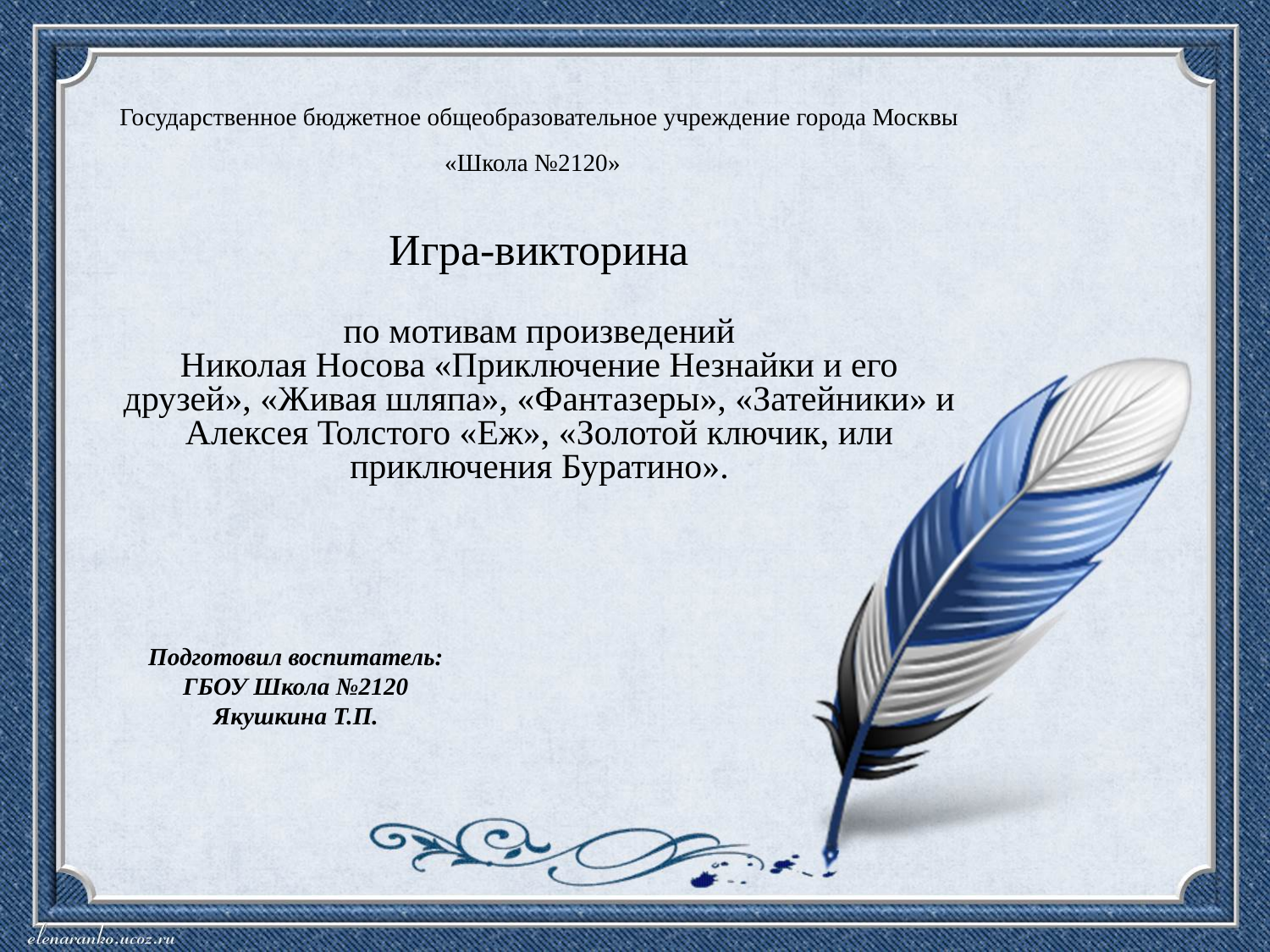

Государственное бюджетное общеобразовательное учреждение города Москвы
 «Школа №2120»

Игра-викторина

по мотивам произведений
Николая Носова «Приключение Незнайки и его друзей», «Живая шляпа», «Фантазеры», «Затейники» и Алексея Толстого «Еж», «Золотой ключик, или приключения Буратино».
Подготовил воспитатель: ГБОУ Школа №2120
Якушкина Т.П.